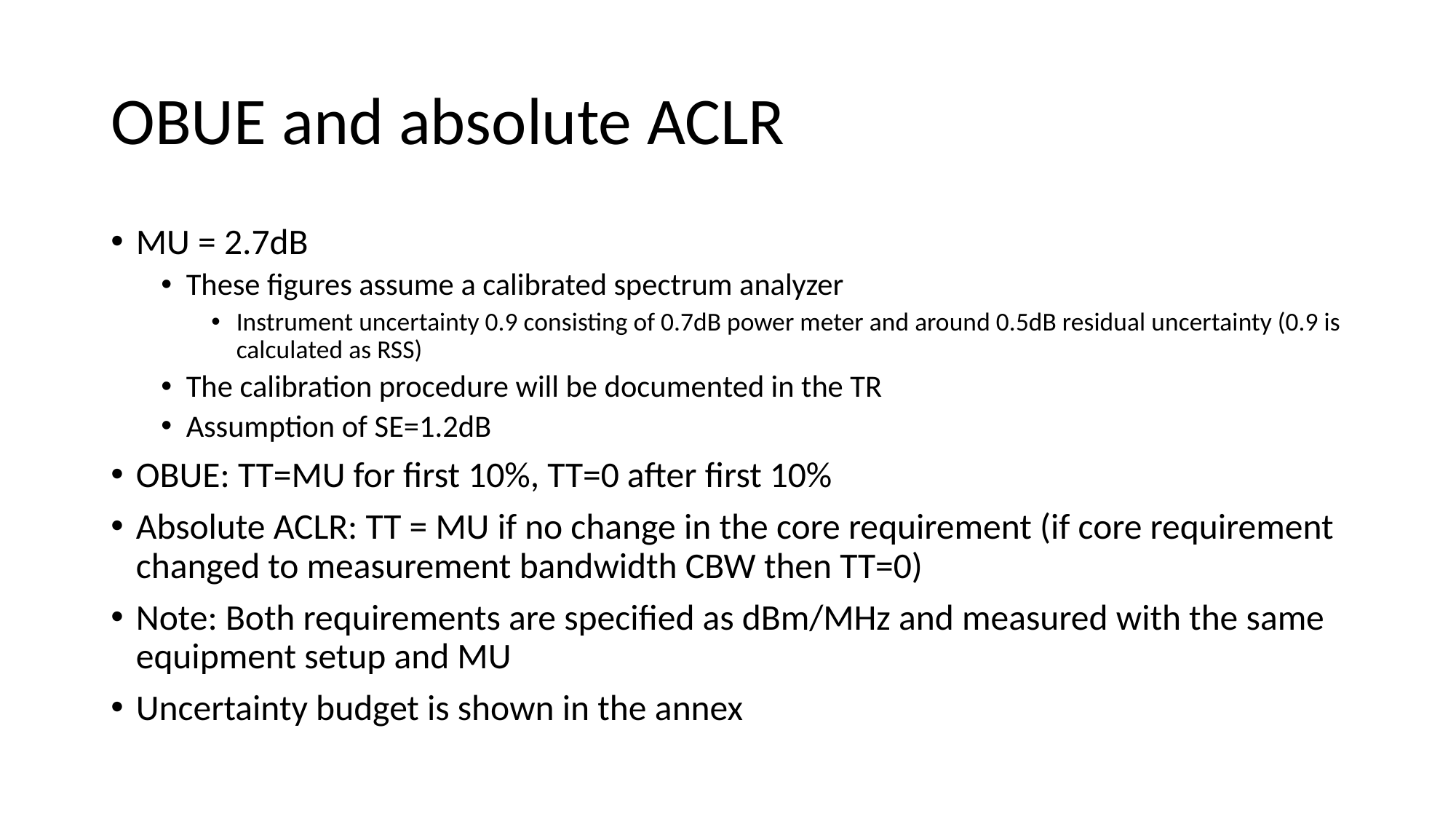

# OBUE and absolute ACLR
MU = 2.7dB
These figures assume a calibrated spectrum analyzer
Instrument uncertainty 0.9 consisting of 0.7dB power meter and around 0.5dB residual uncertainty (0.9 is calculated as RSS)
The calibration procedure will be documented in the TR
Assumption of SE=1.2dB
OBUE: TT=MU for first 10%, TT=0 after first 10%
Absolute ACLR: TT = MU if no change in the core requirement (if core requirement changed to measurement bandwidth CBW then TT=0)
Note: Both requirements are specified as dBm/MHz and measured with the same equipment setup and MU
Uncertainty budget is shown in the annex